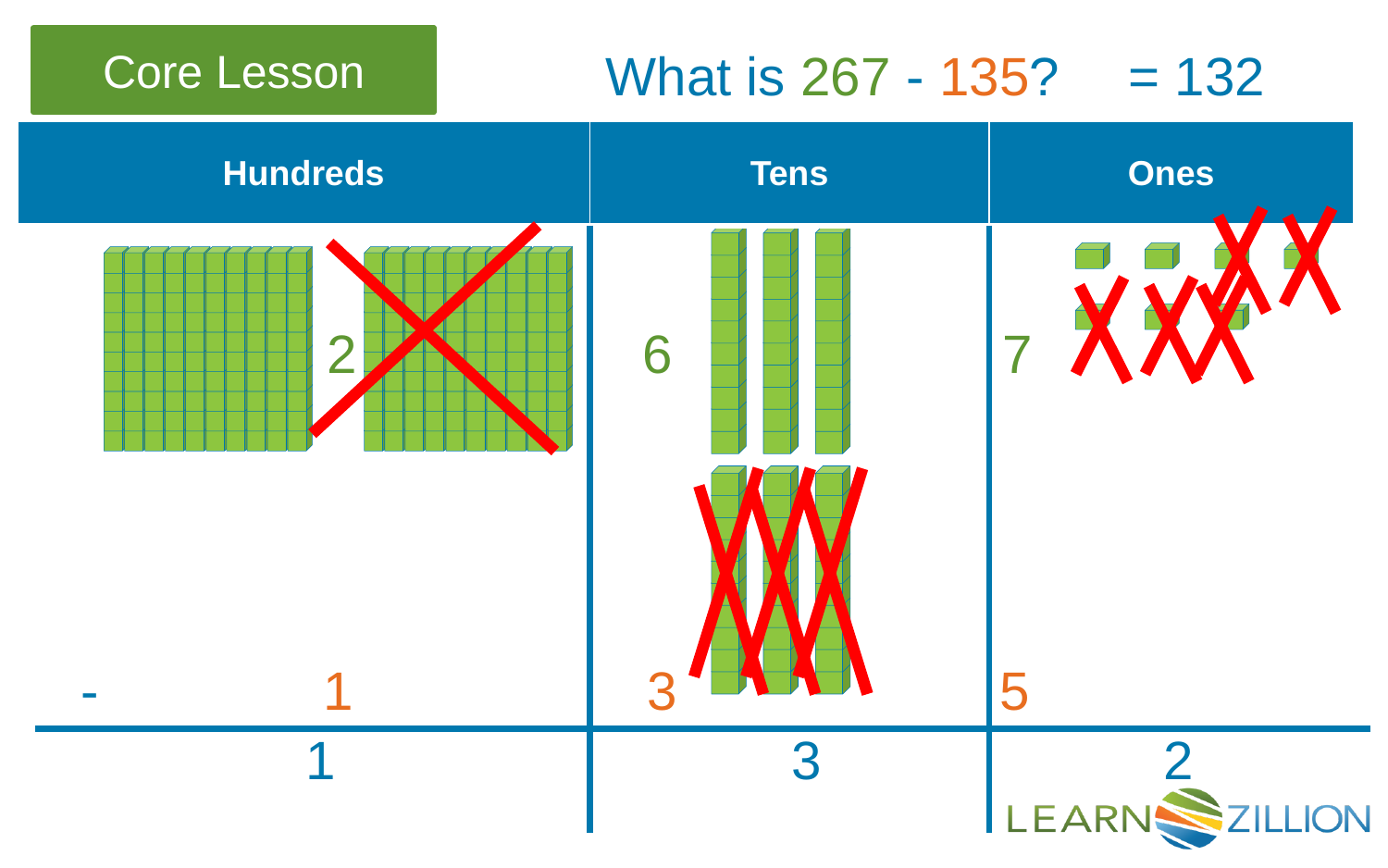

What is 267 - 135?
= 132
| Hundreds | Tens | Ones |
| --- | --- | --- |

       2                   6	               7

 -               1  	           3	                5
1
3
 2